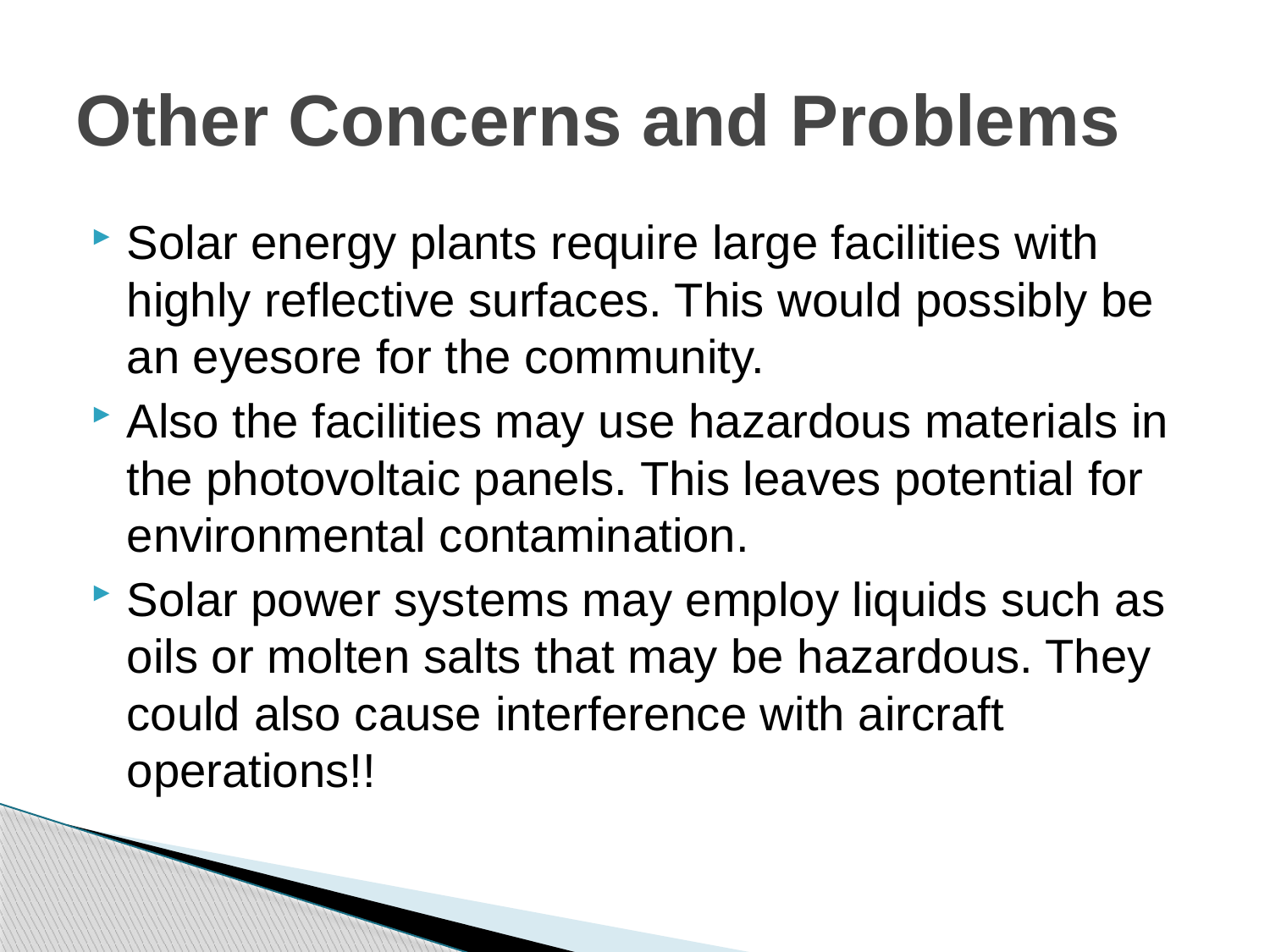

# Other Concerns and Problems
Solar energy plants require large facilities with highly reflective surfaces. This would possibly be an eyesore for the community.
Also the facilities may use hazardous materials in the photovoltaic panels. This leaves potential for environmental contamination.
Solar power systems may employ liquids such as oils or molten salts that may be hazardous. They could also cause interference with aircraft operations!!